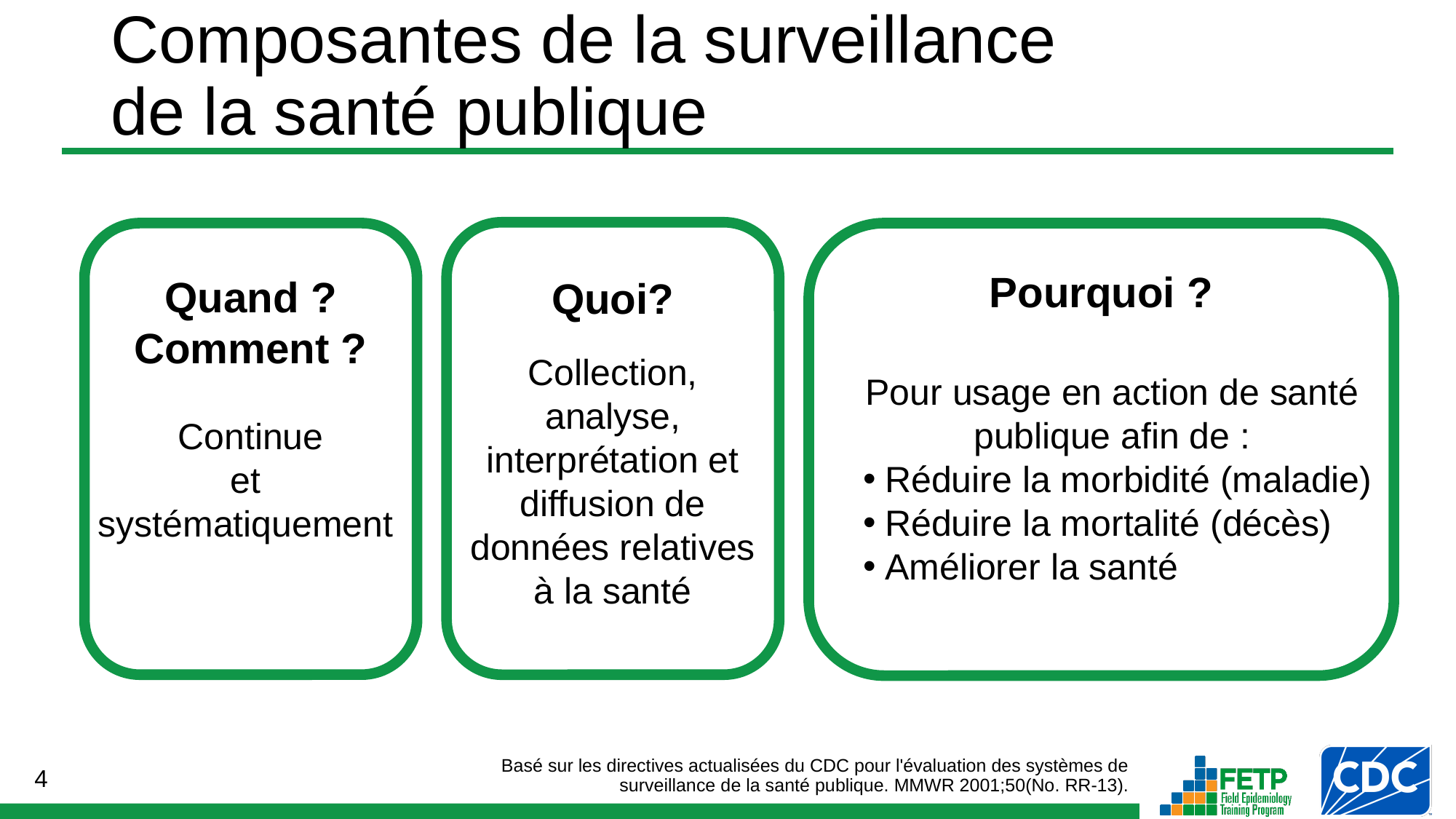

# Composantes de la surveillance de la santé publique

Pourquoi ?
Quand ? Comment ?
Quoi?
Collection, analyse, interprétation et diffusion de données relatives à la santé
Pour usage en action de santé publique afin de :
Réduire la morbidité (maladie)
Réduire la mortalité (décès)
Améliorer la santé
Continue
et
systématiquement
Basé sur les directives actualisées du CDC pour l'évaluation des systèmes de surveillance de la santé publique. MMWR 2001;50(No. RR-13).